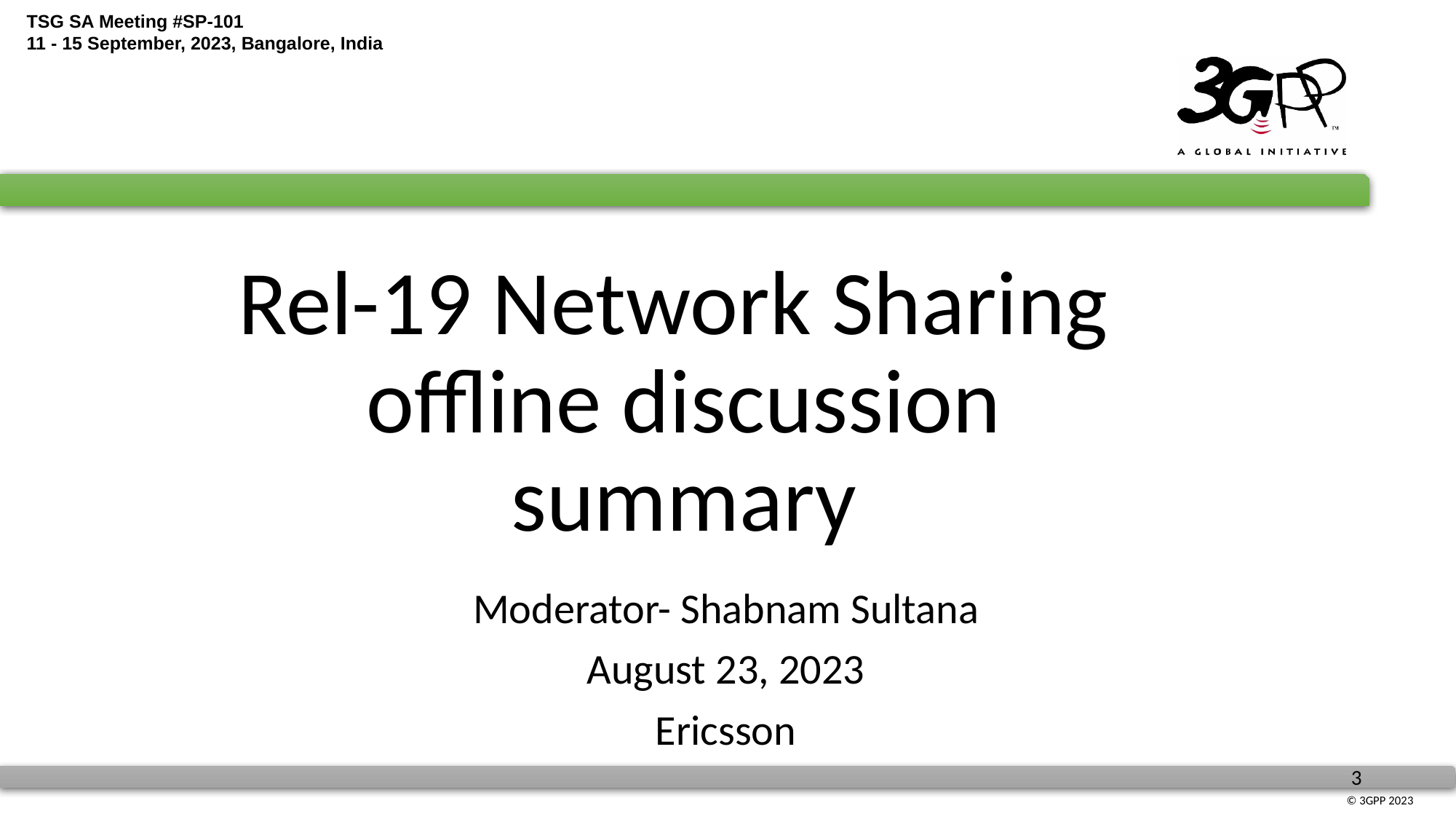

# Rel-19 Network Sharing offline discussion summary
Moderator- Shabnam Sultana
August 23, 2023
Ericsson